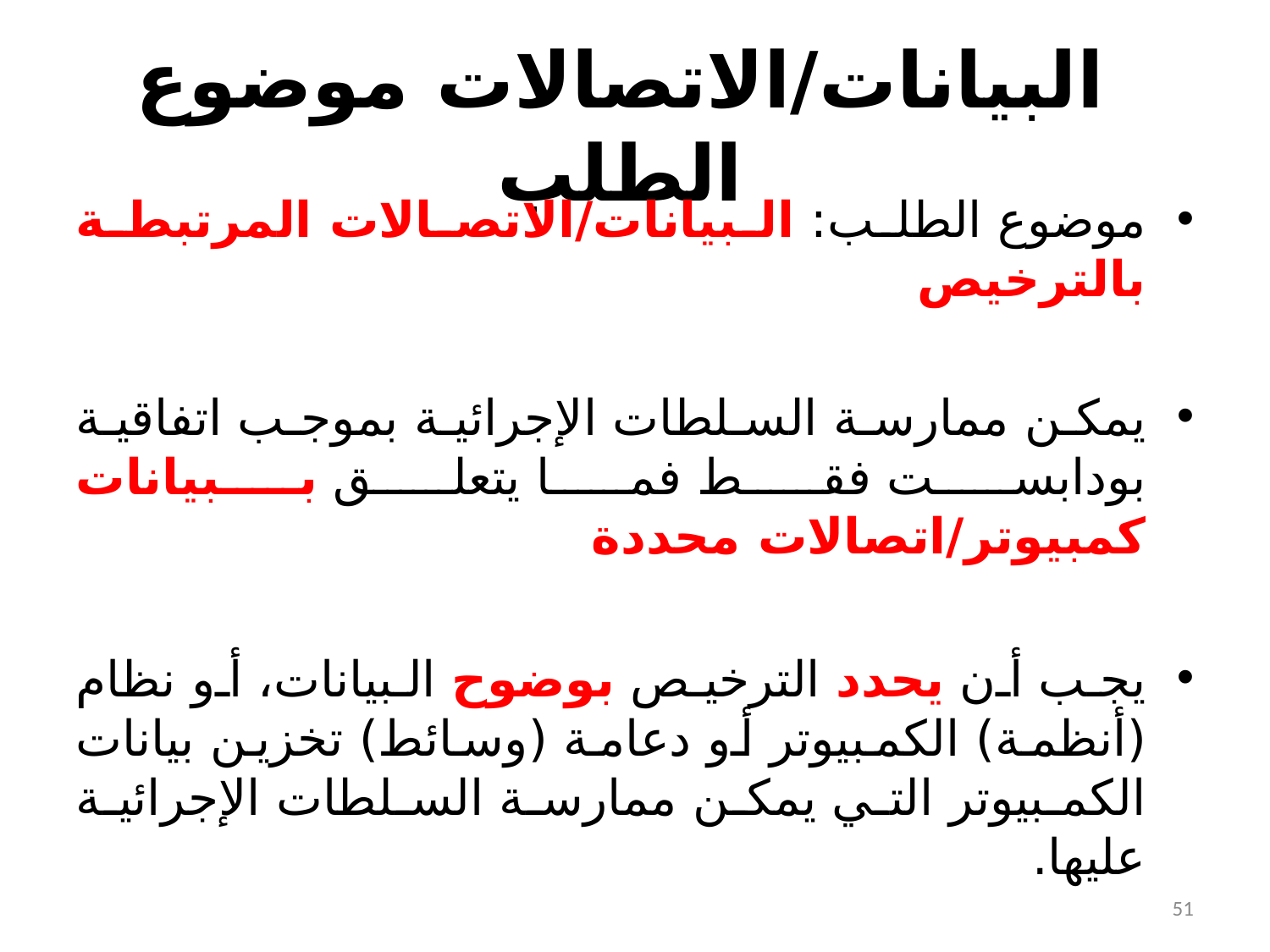

# البيانات/الاتصالات موضوع الطلب
موضوع الطلب: البيانات/الاتصالات المرتبطة بالترخيص

يمكن ممارسة السلطات الإجرائية بموجب اتفاقية بودابست فقط فما يتعلق ببيانات كمبيوتر/اتصالات محددة

يجب أن يحدد الترخيص بوضوح البيانات، أو نظام (أنظمة) الكمبيوتر أو دعامة (وسائط) تخزين بيانات الكمبيوتر التي يمكن ممارسة السلطات الإجرائية عليها.
51